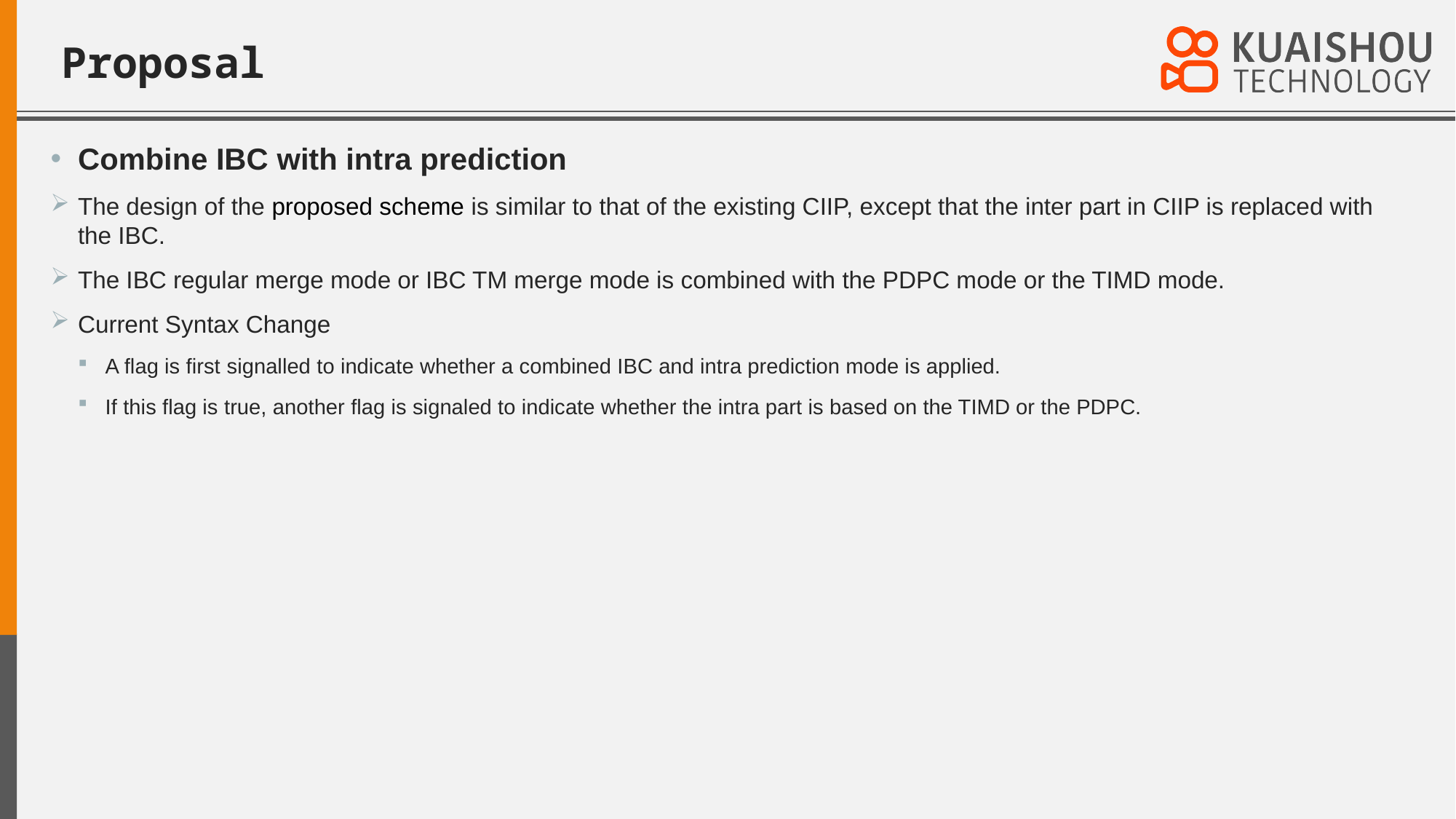

# Proposal
Combine IBC with intra prediction
The design of the proposed scheme is similar to that of the existing CIIP, except that the inter part in CIIP is replaced with the IBC.
The IBC regular merge mode or IBC TM merge mode is combined with the PDPC mode or the TIMD mode.
Current Syntax Change
A flag is first signalled to indicate whether a combined IBC and intra prediction mode is applied.
If this flag is true, another flag is signaled to indicate whether the intra part is based on the TIMD or the PDPC.